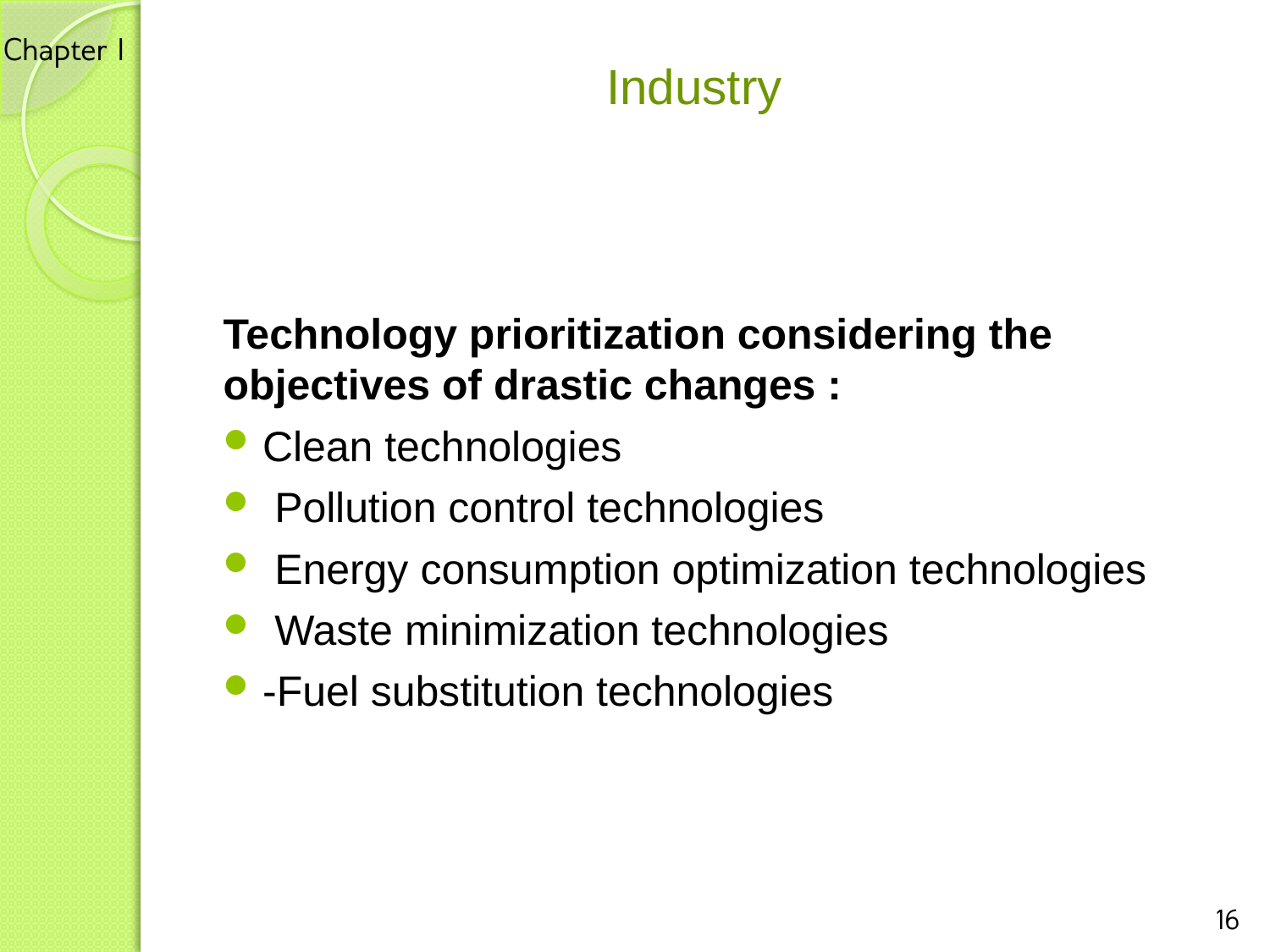

# Industry
Chapter I

Technology prioritization considering the objectives of drastic changes :
Clean technologies
 Pollution control technologies
 Energy consumption optimization technologies
 Waste minimization technologies
-Fuel substitution technologies

16